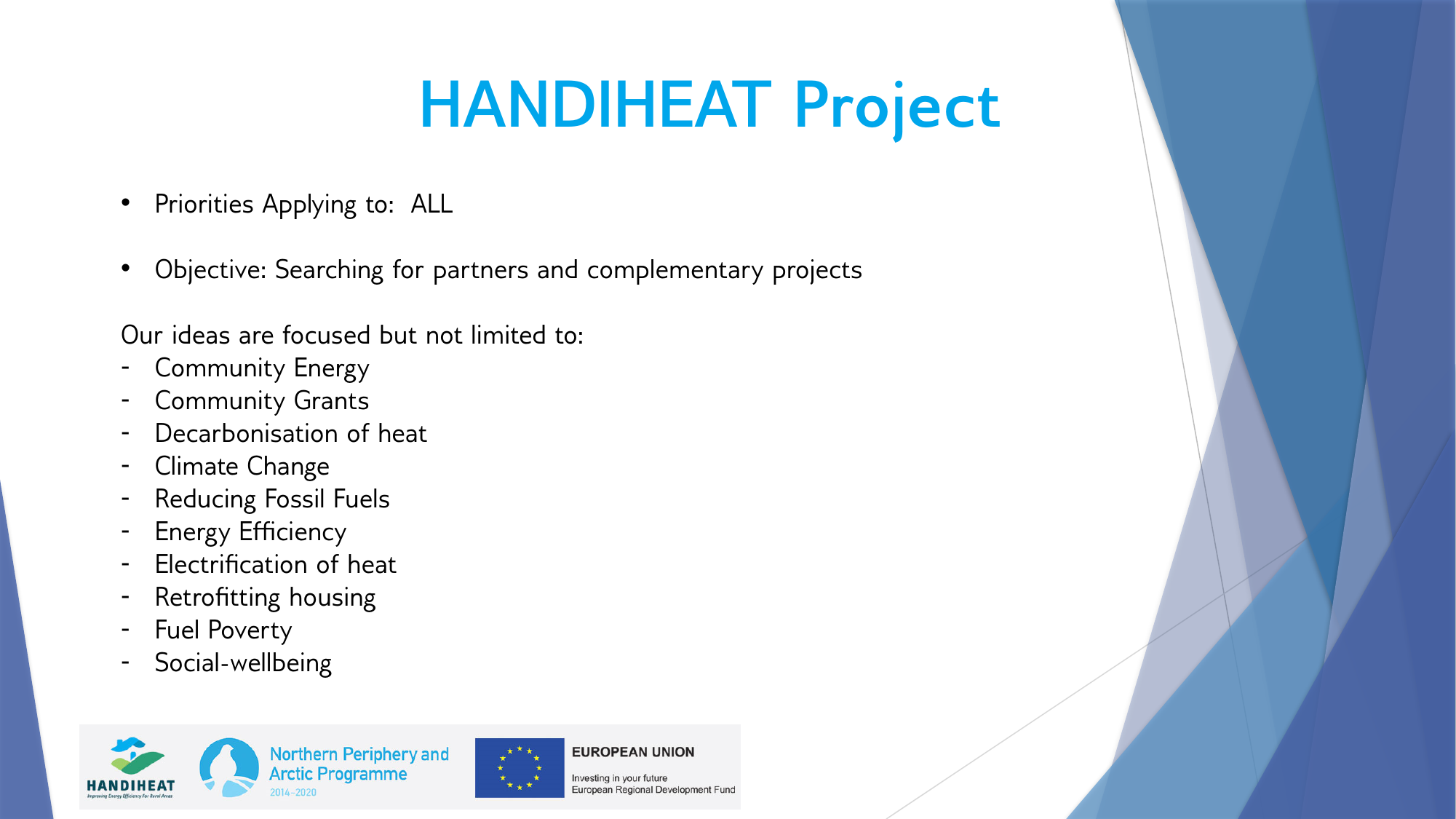

HANDIHEAT Project

Priorities Applying to:  ALL

Objective: Searching for partners and complementary projects

Our ideas are focused but not limited to:
Community Energy
Community Grants
Decarbonisation of heat
Climate Change
Reducing Fossil Fuels
Energy Efficiency
Electrification of heat
Retrofitting housing
Fuel Poverty
Social-wellbeing